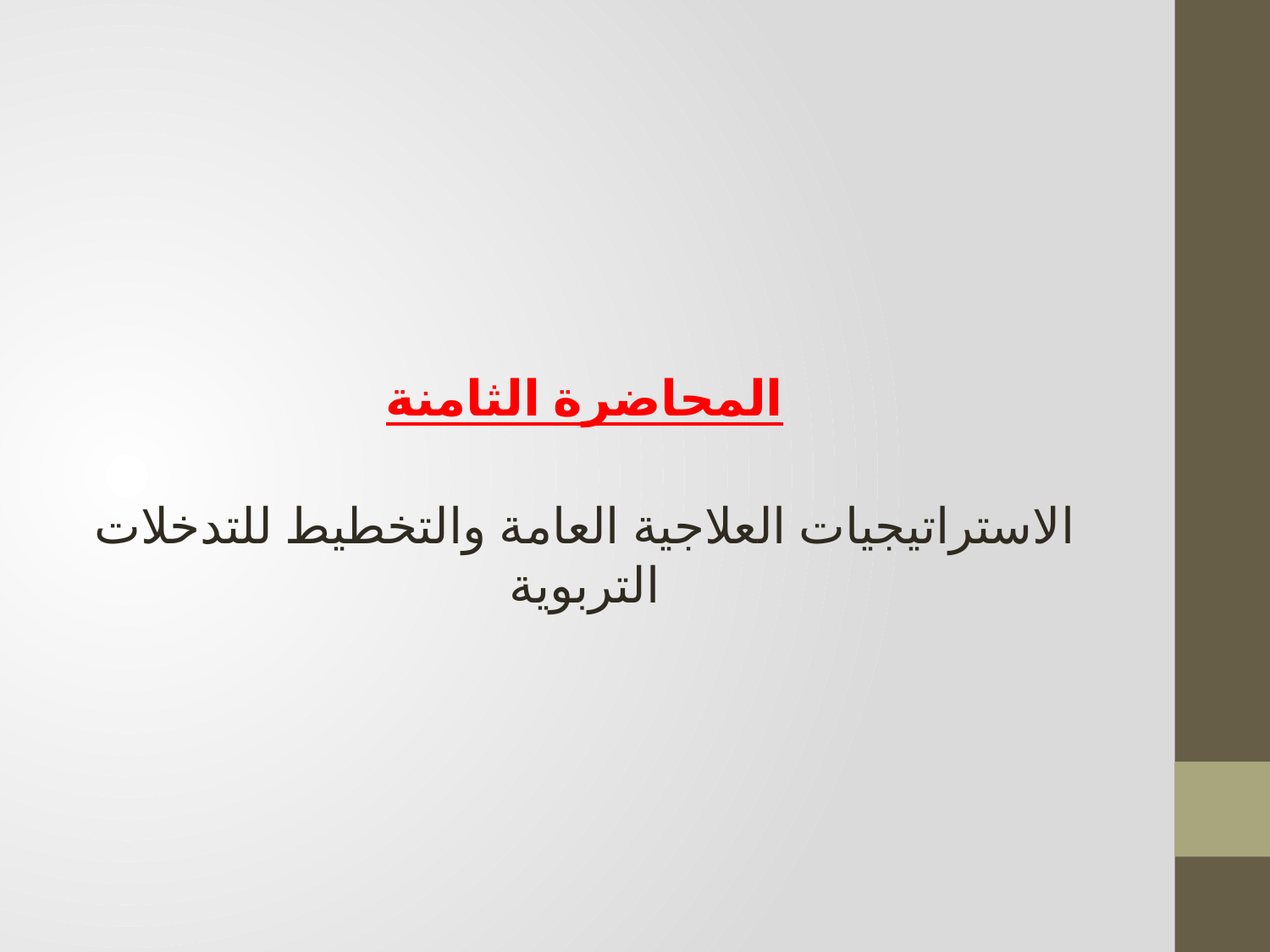

#

المحاضرة الثامنة
الاستراتيجيات العلاجية العامة والتخطيط للتدخلات التربوية